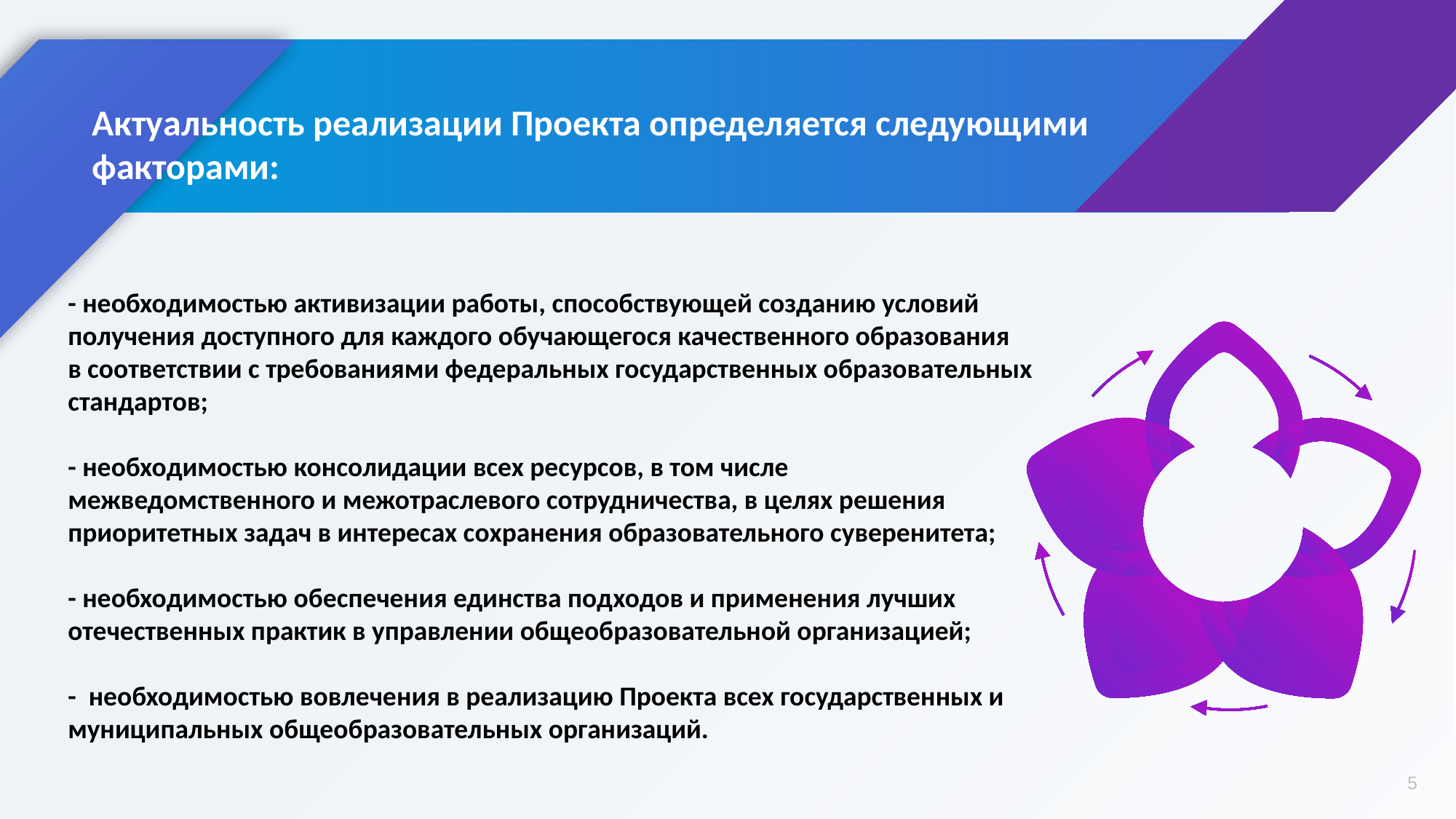

Актуальность реализации Проекта определяется следующими факторами:

- необходимостью активизации работы, способствующей созданию условий
получения доступного для каждого обучающегося качественного образования
в соответствии с требованиями федеральных государственных образовательных
стандартов;

- необходимостью консолидации всех ресурсов, в том числе
межведомственного и межотраслевого сотрудничества, в целях решения
приоритетных задач в интересах сохранения образовательного суверенитета;

- необходимостью обеспечения единства подходов и применения лучших
отечественных практик в управлении общеобразовательной организацией;

-  необходимостью вовлечения в реализацию Проекта всех государственных и муниципальных общеобразовательных организаций.